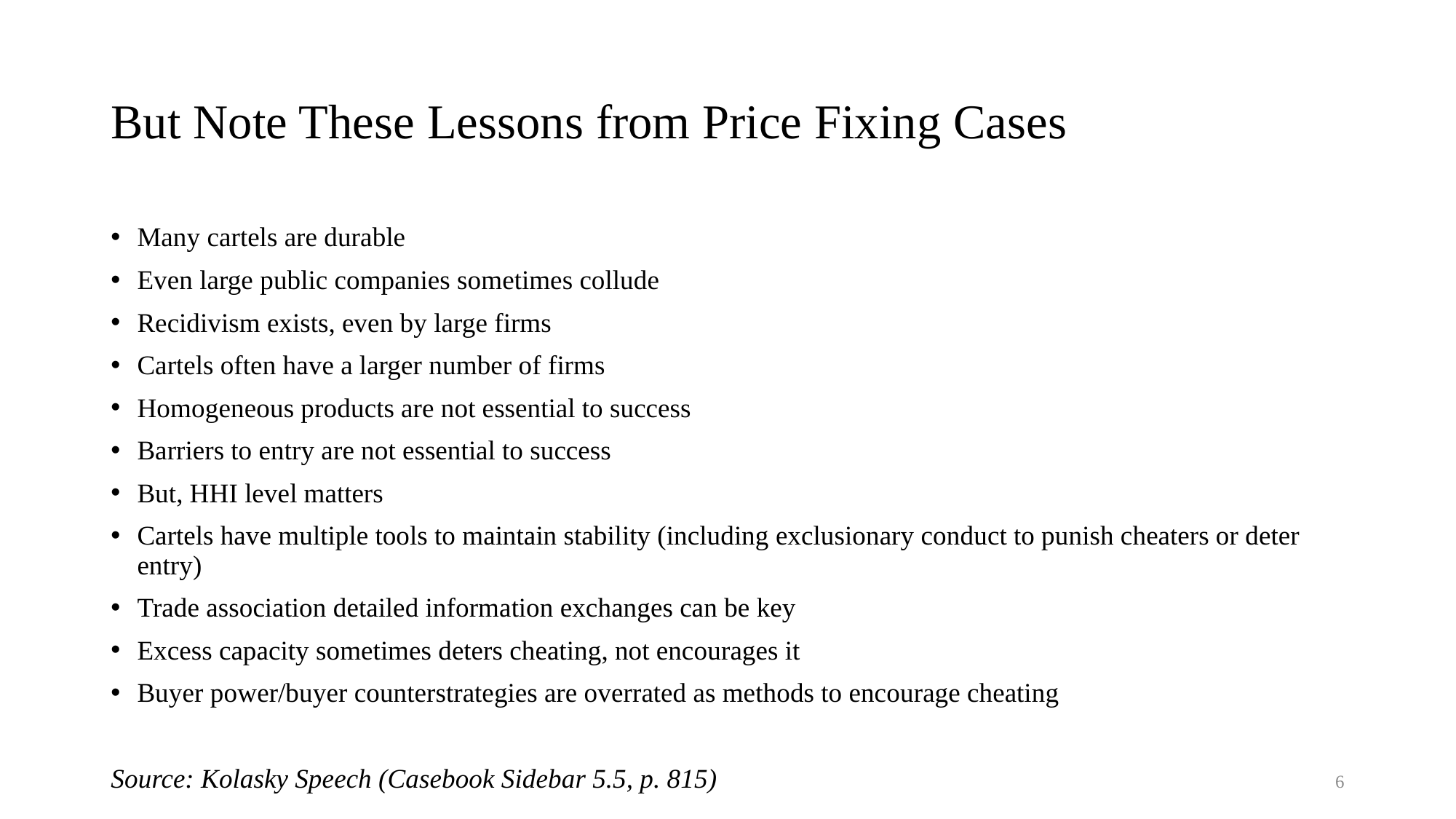

# But Note These Lessons from Price Fixing Cases
Many cartels are durable
Even large public companies sometimes collude
Recidivism exists, even by large firms
Cartels often have a larger number of firms
Homogeneous products are not essential to success
Barriers to entry are not essential to success
But, HHI level matters
Cartels have multiple tools to maintain stability (including exclusionary conduct to punish cheaters or deter entry)
Trade association detailed information exchanges can be key
Excess capacity sometimes deters cheating, not encourages it
Buyer power/buyer counterstrategies are overrated as methods to encourage cheating

Source: Kolasky Speech (Casebook Sidebar 5.5, p. 815)

6